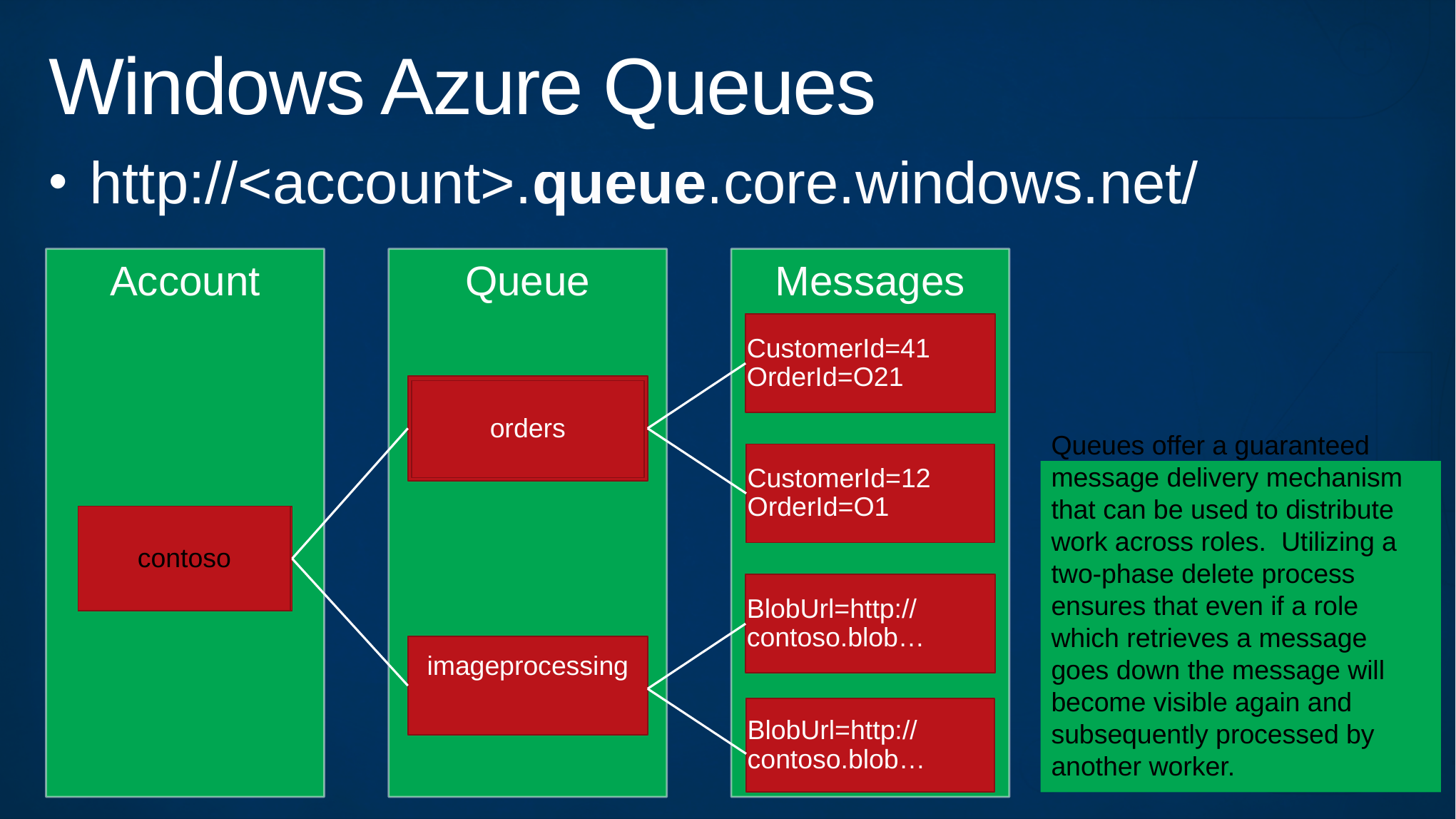

# Windows Azure Queues
http://<account>.queue.core.windows.net/

Account
Queue
Messages
CustomerId=41
OrderId=O21

orders
CustomerId=12
OrderId=O1
Queues offer a guaranteed message delivery mechanism that can be used to distribute work across roles.  Utilizing a two-phase delete process ensures that even if a role which retrieves a message goes down the message will become visible again and subsequently processed by another worker.
contoso

BlobUrl=http://contoso.blob…

imageprocessing

BlobUrl=http://contoso.blob…